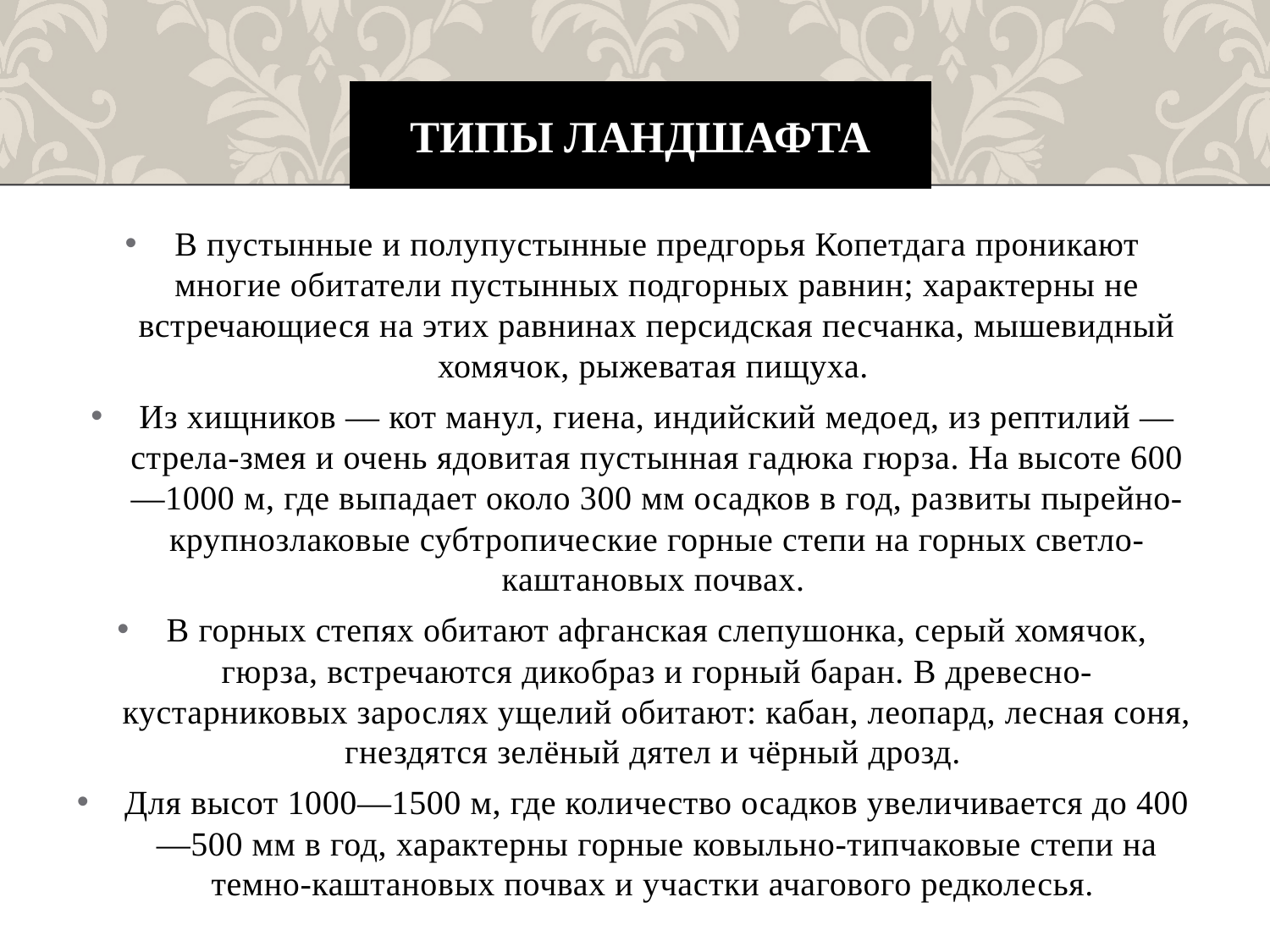

# Типы ландшафта
В пустынные и полупустынные предгорья Копетдага проникают многие обитатели пустынных подгорных равнин; характерны не встречающиеся на этих равнинах персидская песчанка, мышевидный хомячок, рыжеватая пищуха.
Из хищников — кот манул, гиена, индийский медоед, из рептилий — стрела-змея и очень ядовитая пустынная гадюка гюрза. На высоте 600—1000 м, где выпадает около 300 мм осадков в год, развиты пырейно-крупнозлаковые субтропические горные степи на горных светло-каштановых почвах.
В горных степях обитают афганская слепушонка, серый хомячок, гюрза, встречаются дикобраз и горный баран. В древесно-кустарниковых зарослях ущелий обитают: кабан, леопард, лесная соня, гнездятся зелёный дятел и чёрный дрозд.
Для высот 1000—1500 м, где количество осадков увеличивается до 400—500 мм в год, характерны горные ковыльно-типчаковые степи на темно-каштановых почвах и участки ачагового редколесья.